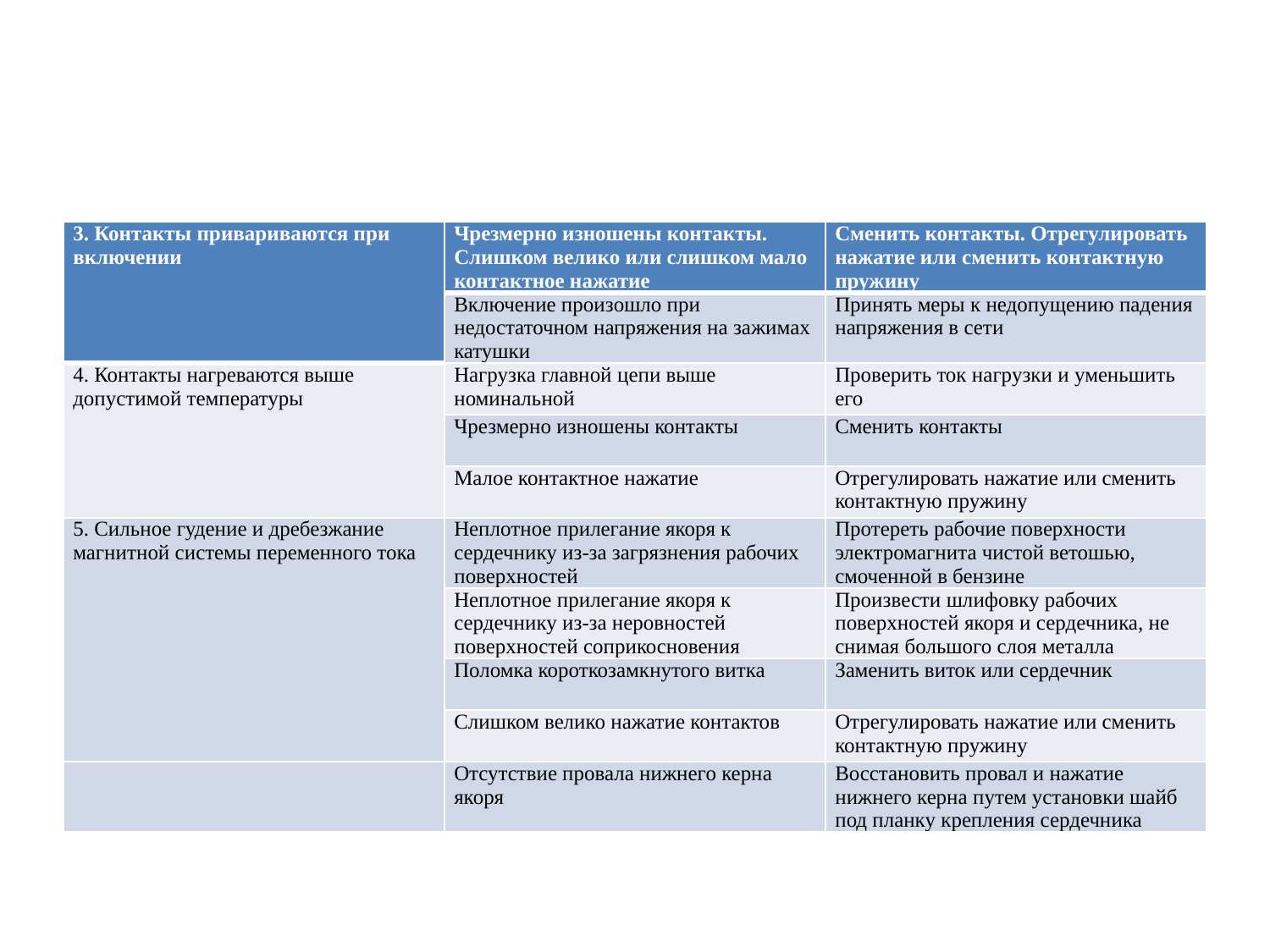

#
| 3. Контакты привариваются при включении | Чрезмерно изношены контакты. Слишком велико или слишком мало контактное нажатие | Сменить контакты. Отрегулировать нажатие или сменить контактную пружину |
| --- | --- | --- |
|  | Включение произошло при недостаточном напряжения на зажимах катушки | Принять меры к недопущению падения напряжения в сети |
| 4. Контакты нагреваются выше допустимой температуры | Нагрузка главной цепи выше номинальной | Проверить ток нагрузки и уменьшить его |
|  | Чрезмерно изношены контакты | Сменить контакты |
|  | Малое контактное нажатие | Отрегулировать нажатие или сменить контактную пружину |
| 5. Сильное гудение и дребезжание магнитной системы переменного тока | Неплотное прилегание якоря к сердечнику из-за загрязнения рабочих поверхностей | Протереть рабочие поверхности электромагнита чистой ветошью, смоченной в бензине |
|  | Неплотное прилегание якоря к сердечнику из-за неровностей поверхностей соприкосновения | Произвести шлифовку рабочих поверхностей якоря и сердечника, не снимая большого слоя металла |
|  | Поломка короткозамкнутого витка | Заменить виток или сердечник |
|  | Слишком велико нажатие контактов | Отрегулировать нажатие или сменить контактную пружину |
|  | Отсутствие провала нижнего керна якоря | Восстановить провал и нажатие нижнего керна путем установки шайб под планку крепления сердечника |